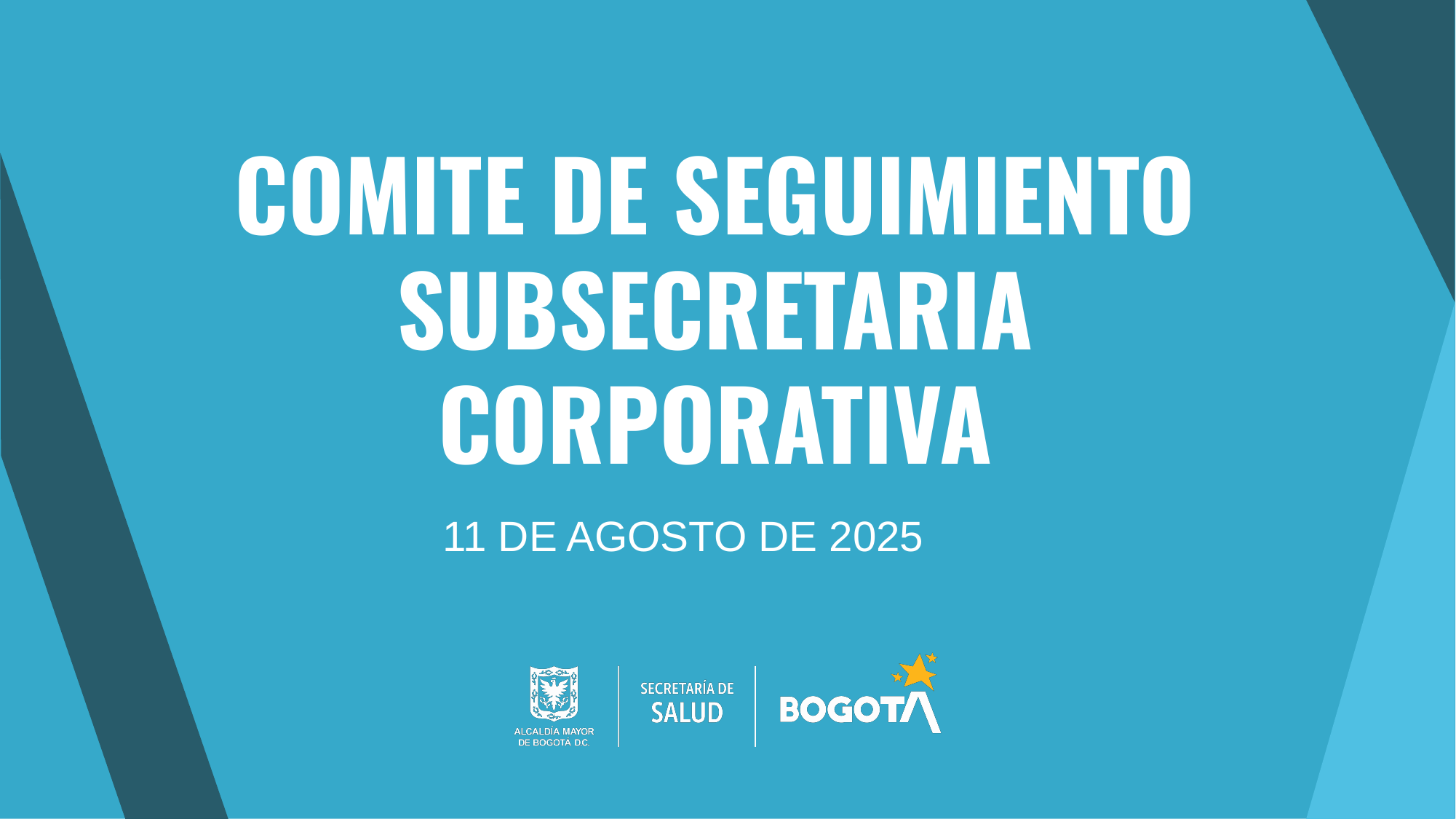

COMITE DE SEGUIMIENTO SUBSECRETARIA CORPORATIVA
11 DE AGOSTO DE 2025